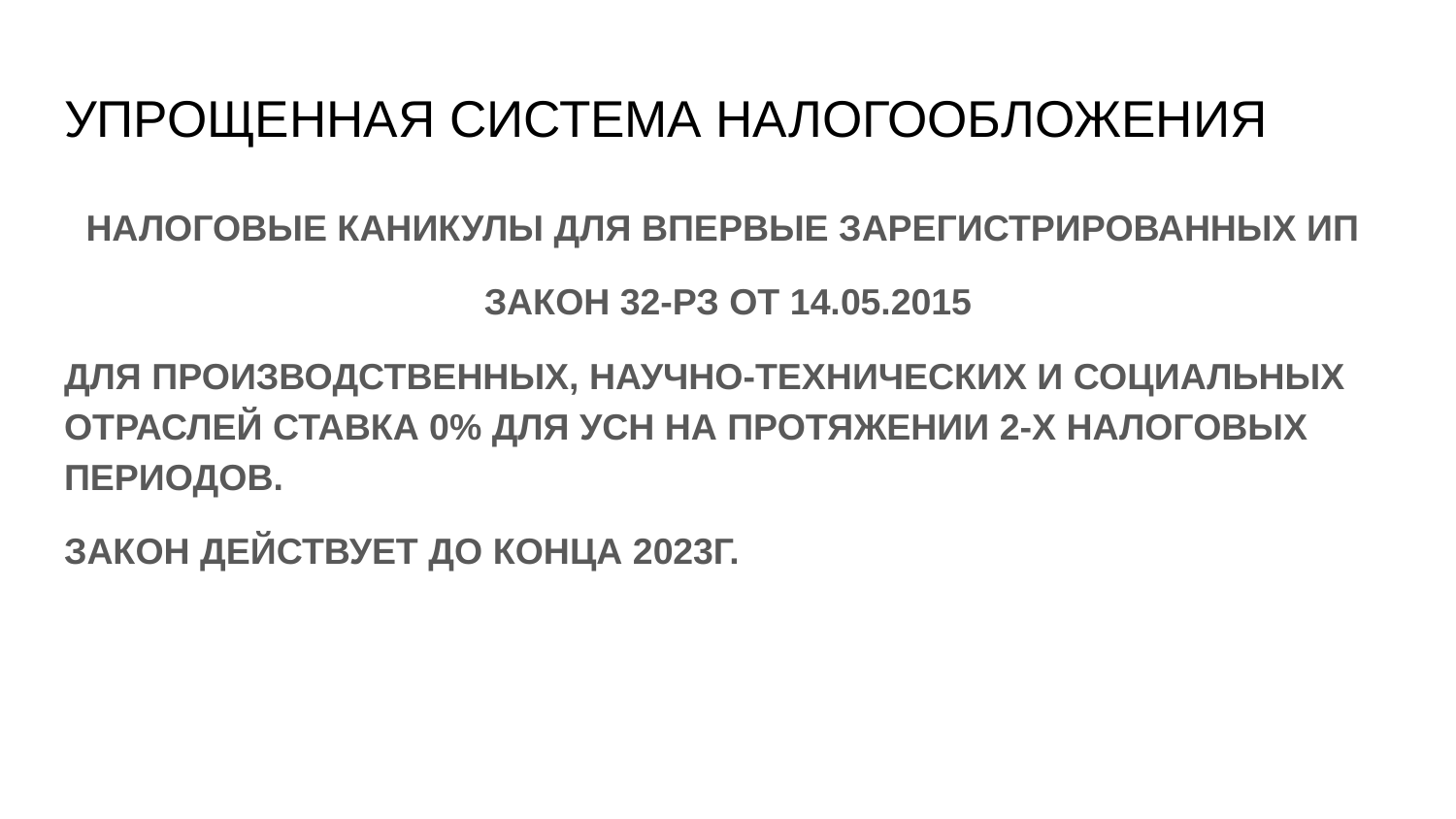

# УПРОЩЕННАЯ СИСТЕМА НАЛОГООБЛОЖЕНИЯ
НАЛОГОВЫЕ КАНИКУЛЫ ДЛЯ ВПЕРВЫЕ ЗАРЕГИСТРИРОВАННЫХ ИП
ЗАКОН 32-РЗ ОТ 14.05.2015
ДЛЯ ПРОИЗВОДСТВЕННЫХ, НАУЧНО-ТЕХНИЧЕСКИХ И СОЦИАЛЬНЫХ ОТРАСЛЕЙ СТАВКА 0% ДЛЯ УСН НА ПРОТЯЖЕНИИ 2-Х НАЛОГОВЫХ ПЕРИОДОВ.
ЗАКОН ДЕЙСТВУЕТ ДО КОНЦА 2023Г.